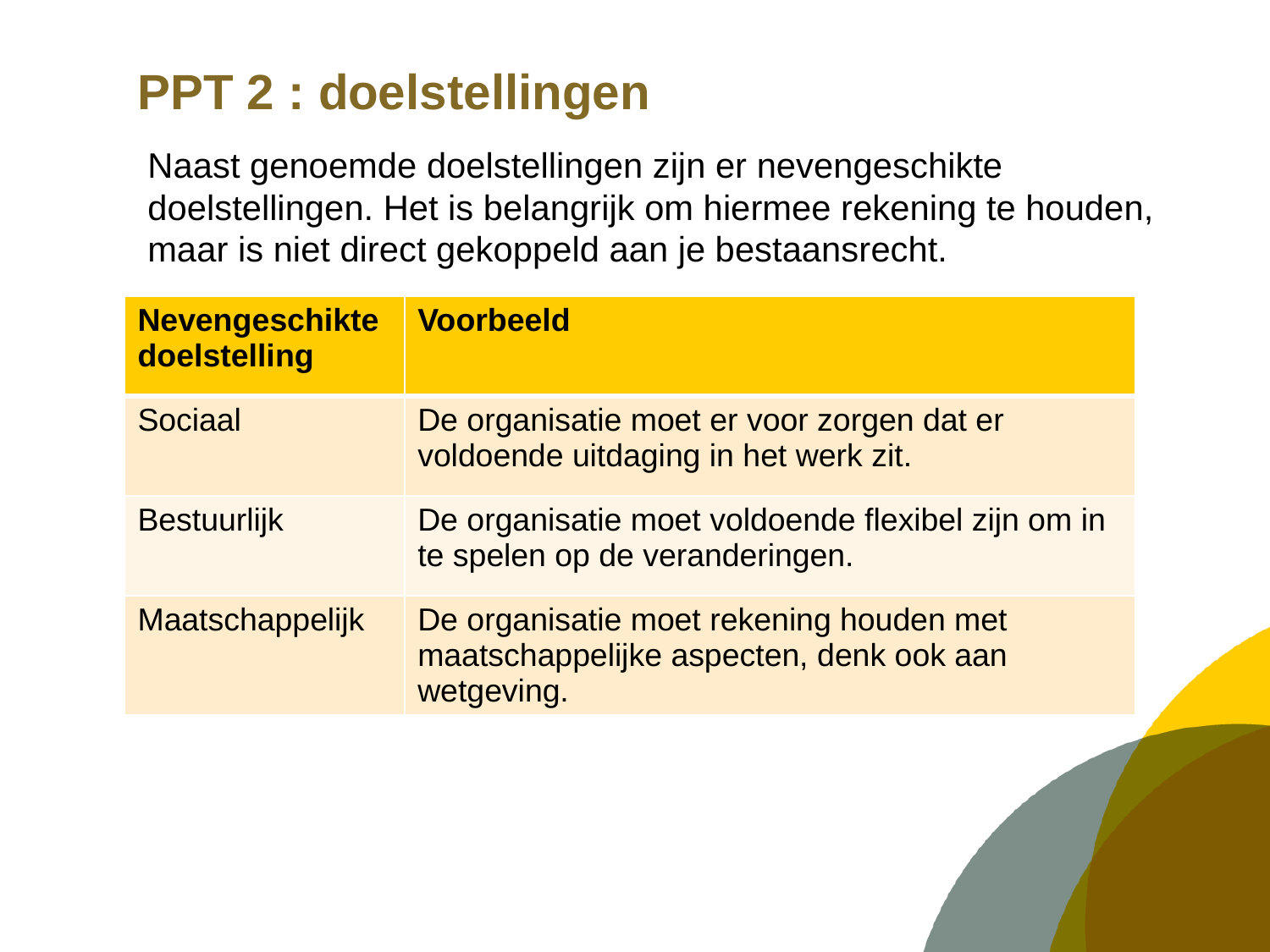

# PPT 2 : doelstellingen
Naast genoemde doelstellingen zijn er nevengeschikte doelstellingen. Het is belangrijk om hiermee rekening te houden, maar is niet direct gekoppeld aan je bestaansrecht.

| Nevengeschikte doelstelling | Voorbeeld |
| --- | --- |
| Sociaal | De organisatie moet er voor zorgen dat er voldoende uitdaging in het werk zit. |
| Bestuurlijk | De organisatie moet voldoende flexibel zijn om in te spelen op de veranderingen. |
| Maatschappelijk | De organisatie moet rekening houden met maatschappelijke aspecten, denk ook aan wetgeving. |